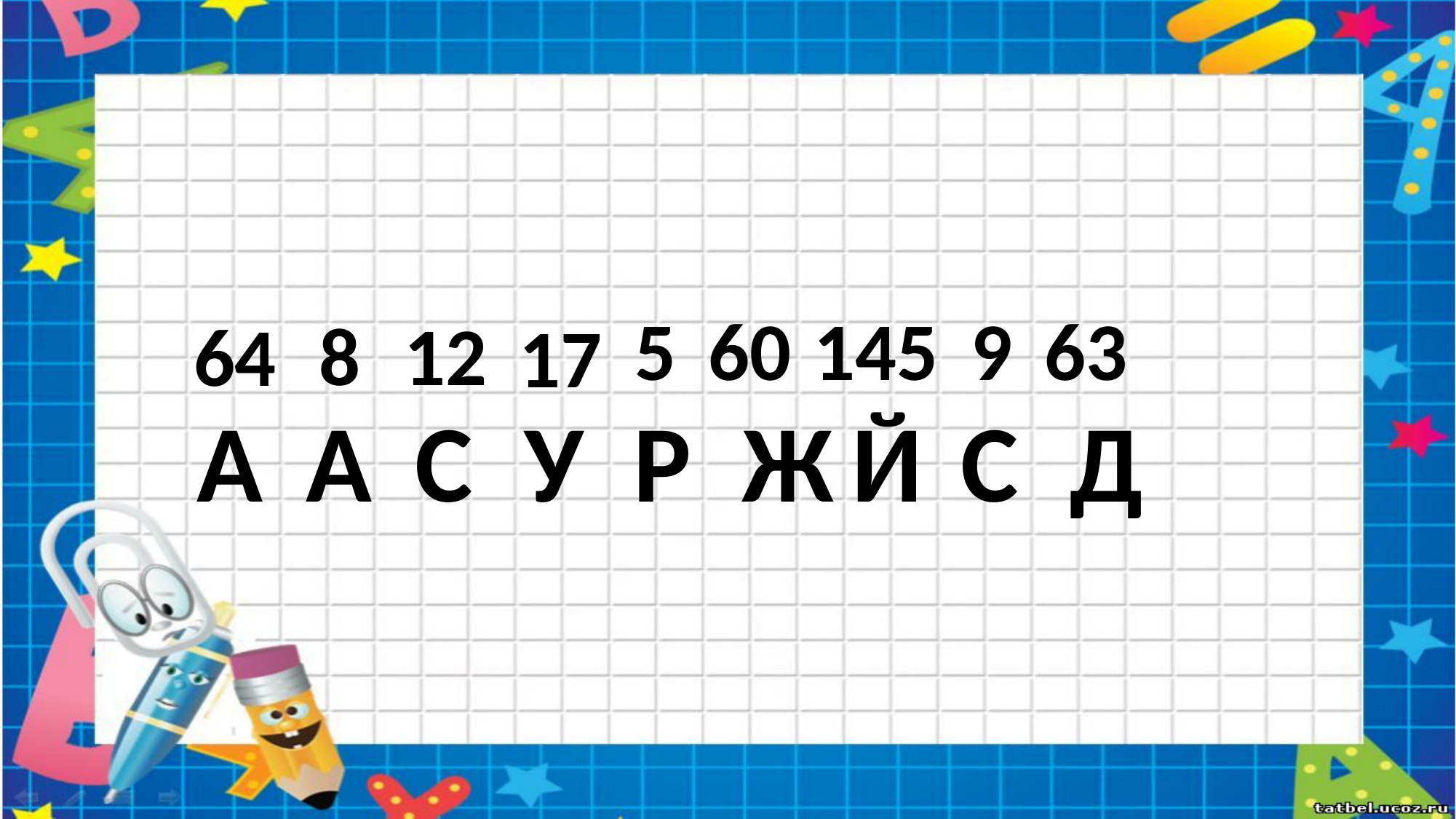

#
63
145
9
5
60
8
12
64
17
А	А	С	У	Р	Ж	Й	С	Д